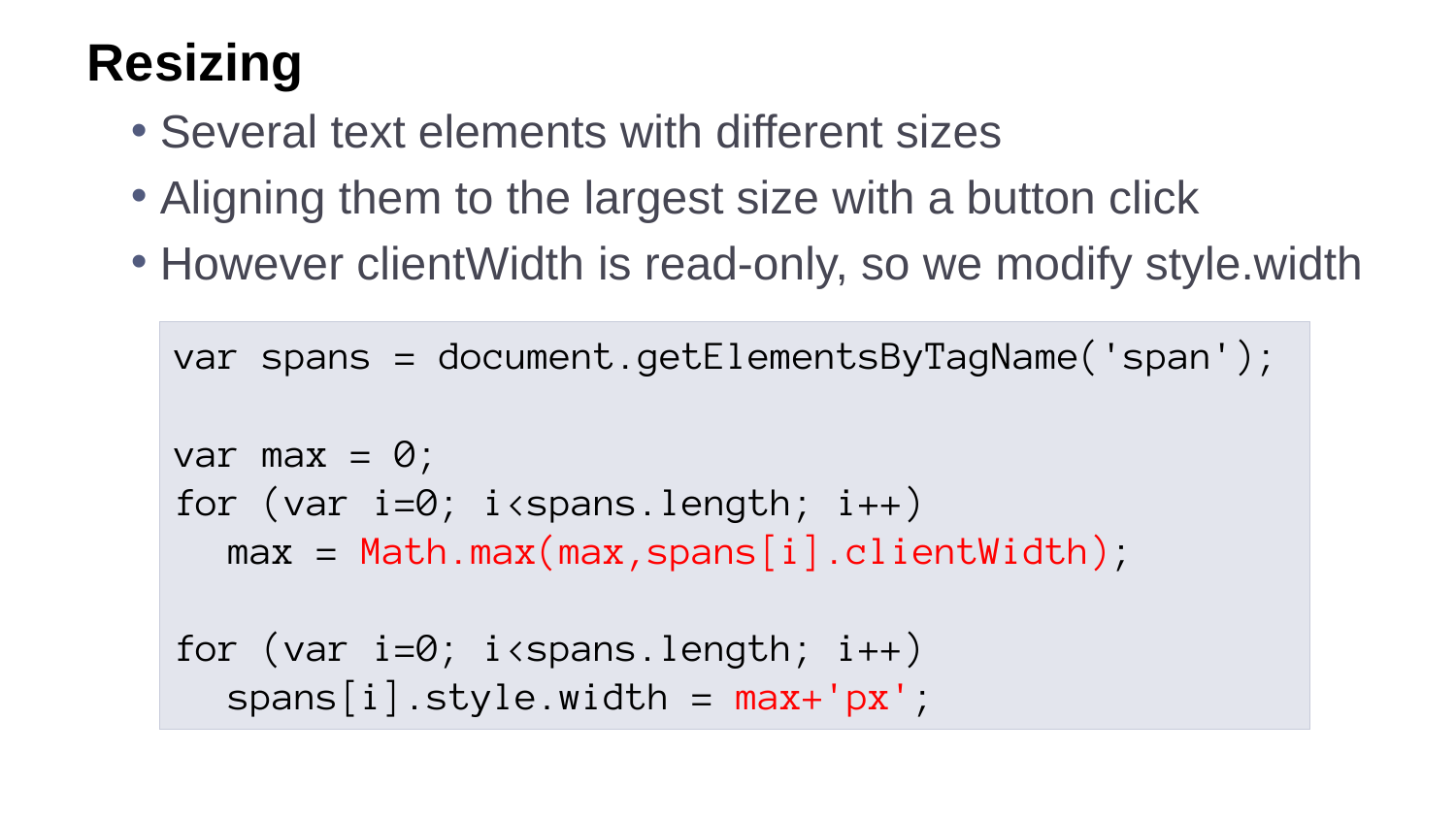

Resizing
Several text elements with different sizes
Aligning them to the largest size with a button click
However clientWidth is read-only, so we modify style.width
var spans = document.getElementsByTagName('span');

var max = 0;
for (var i=0; i<spans.length; i++)
	max = Math.max(max,spans[i].clientWidth);

for (var i=0; i<spans.length; i++)
	spans[i].style.width = max+'px';